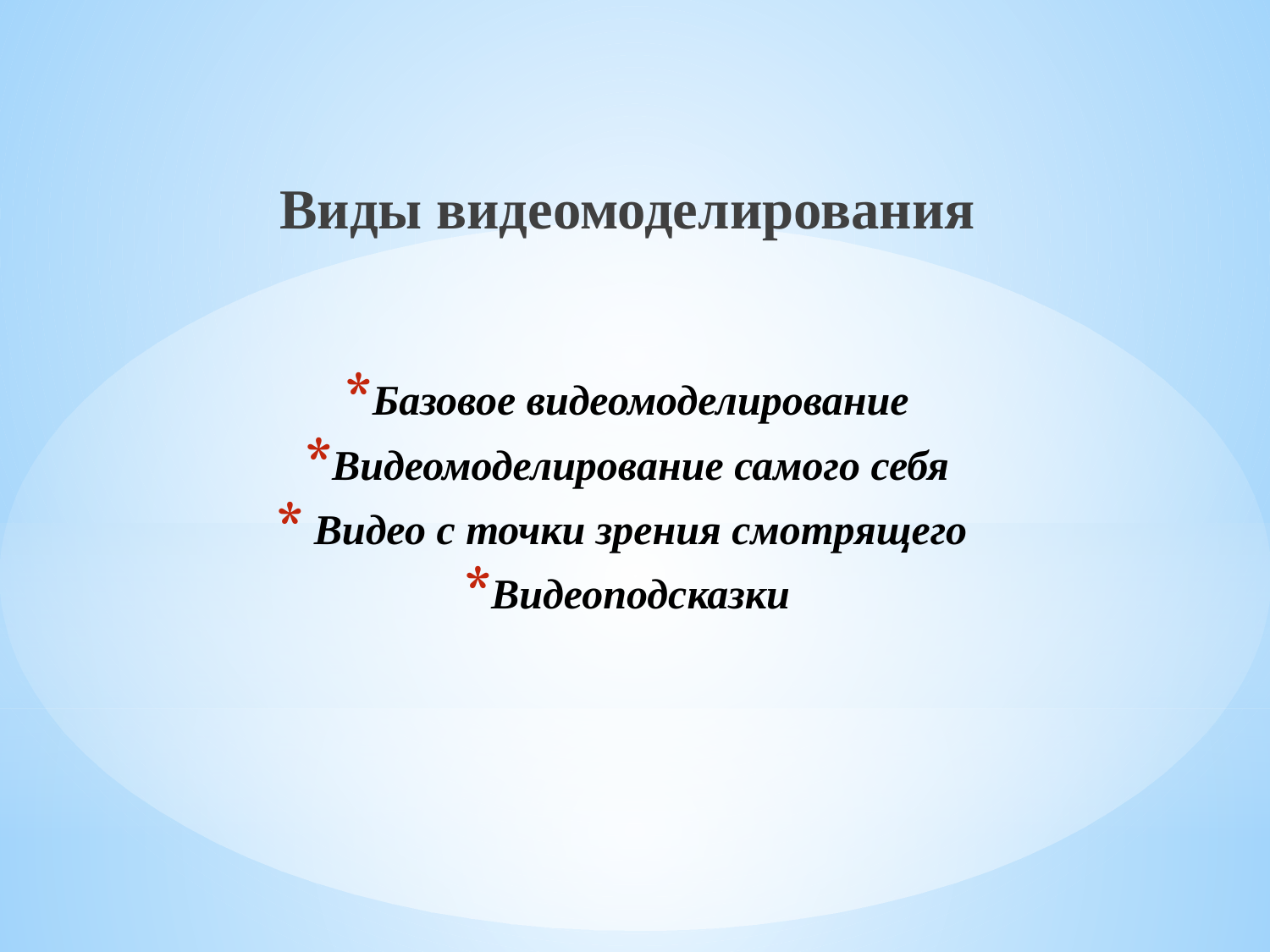

Виды видеомоделирования

Базовое видеомоделирование
Видеомоделирование самого себя
 Видео с точки зрения смотрящего
Видеоподсказки